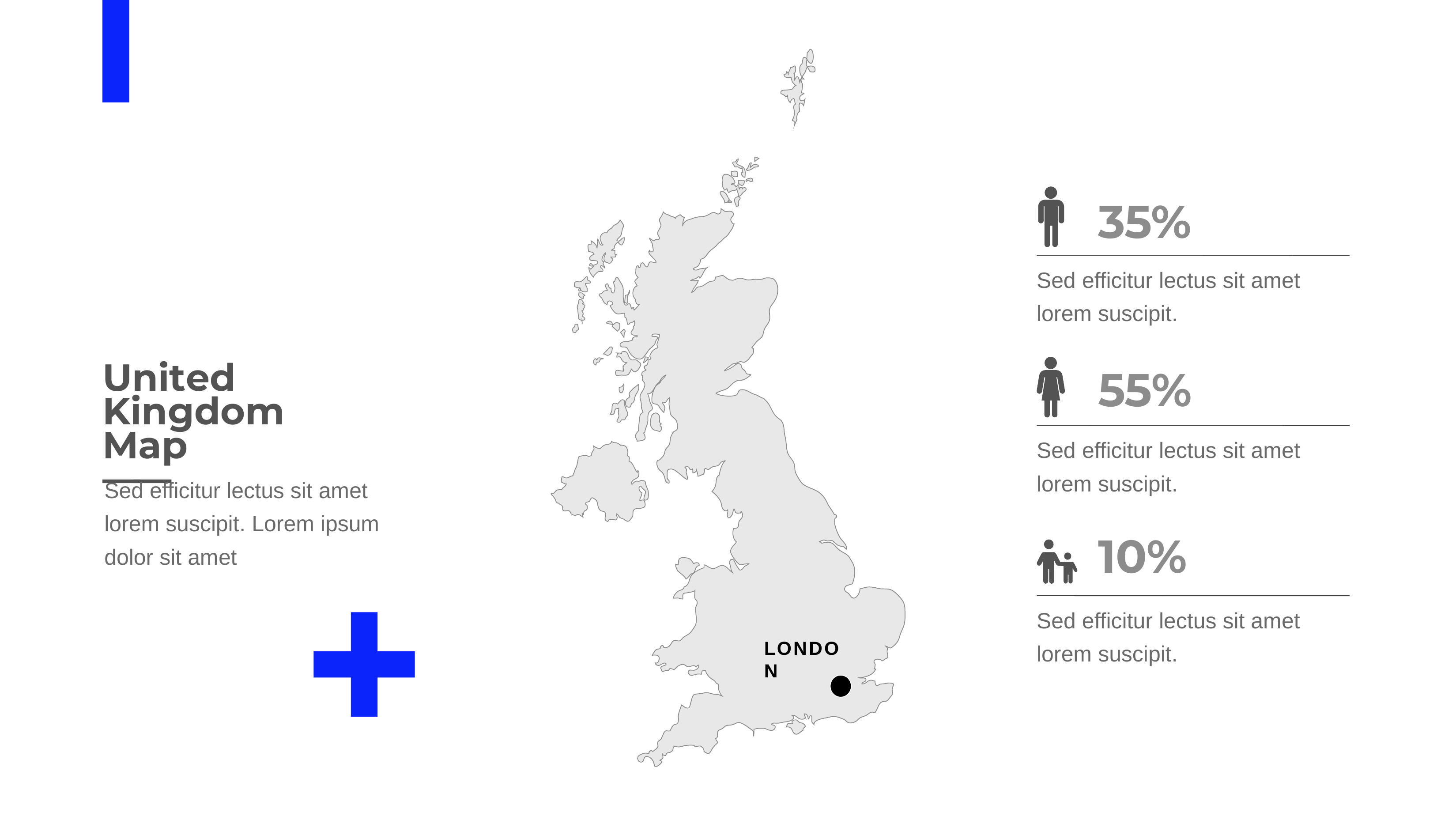

35%

Sed efficitur lectus sit amet lorem suscipit.

55%
United Kingdom Map
——

Sed efficitur lectus sit amet lorem suscipit.
Sed efficitur lectus sit amet
lorem suscipit. Lorem ipsum dolor sit amet
10%

Sed efficitur lectus sit amet lorem suscipit.

LONDON